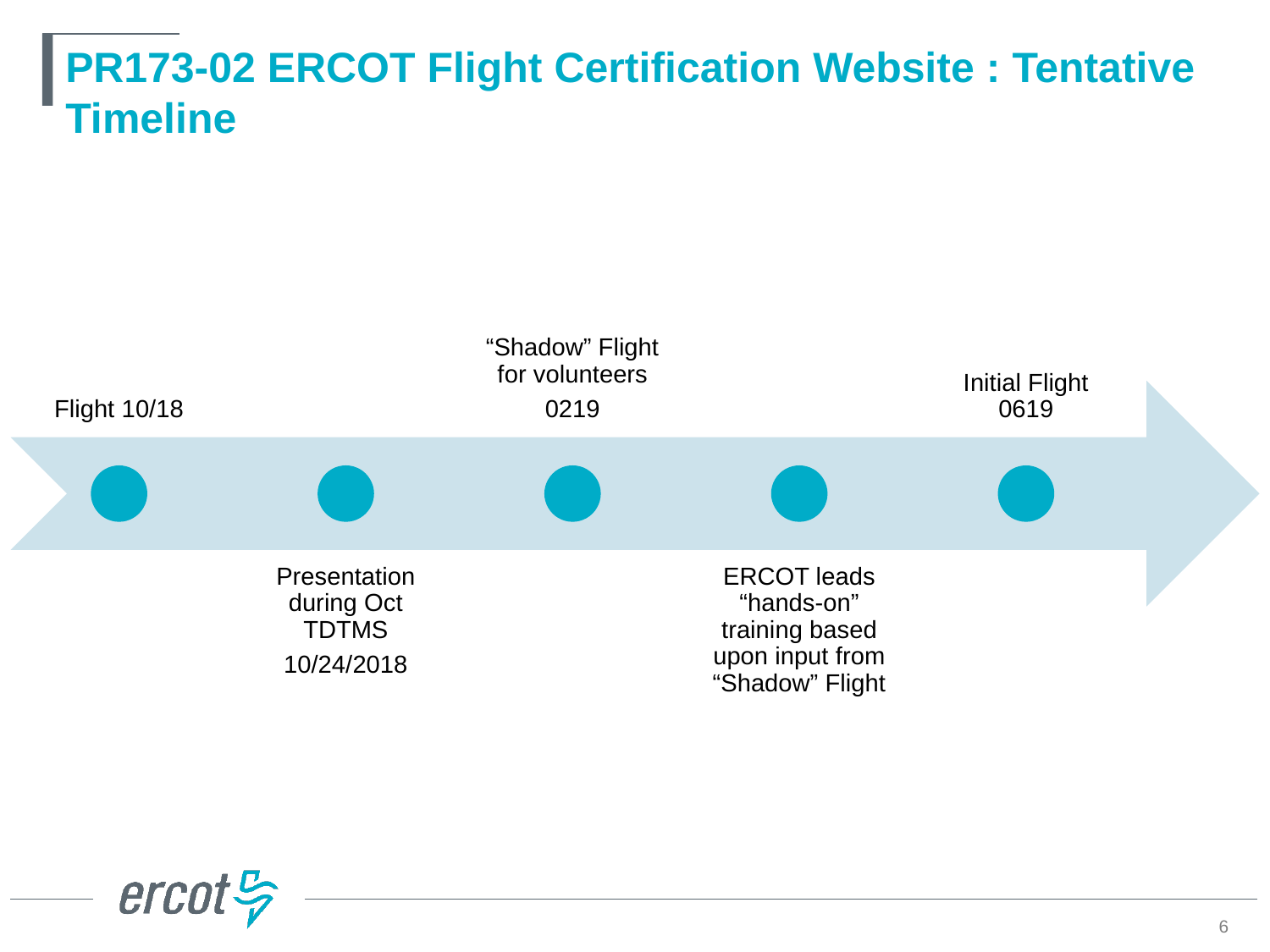

# PR173-02 ERCOT Flight Certification Website : Tentative Timeline
Flight 10/18
Presentation during Oct TDTMS
10/24/2018
“Shadow” Flight for volunteers
0219
ERCOT leads “hands-on” training based upon input from “Shadow” Flight
Initial Flight 0619